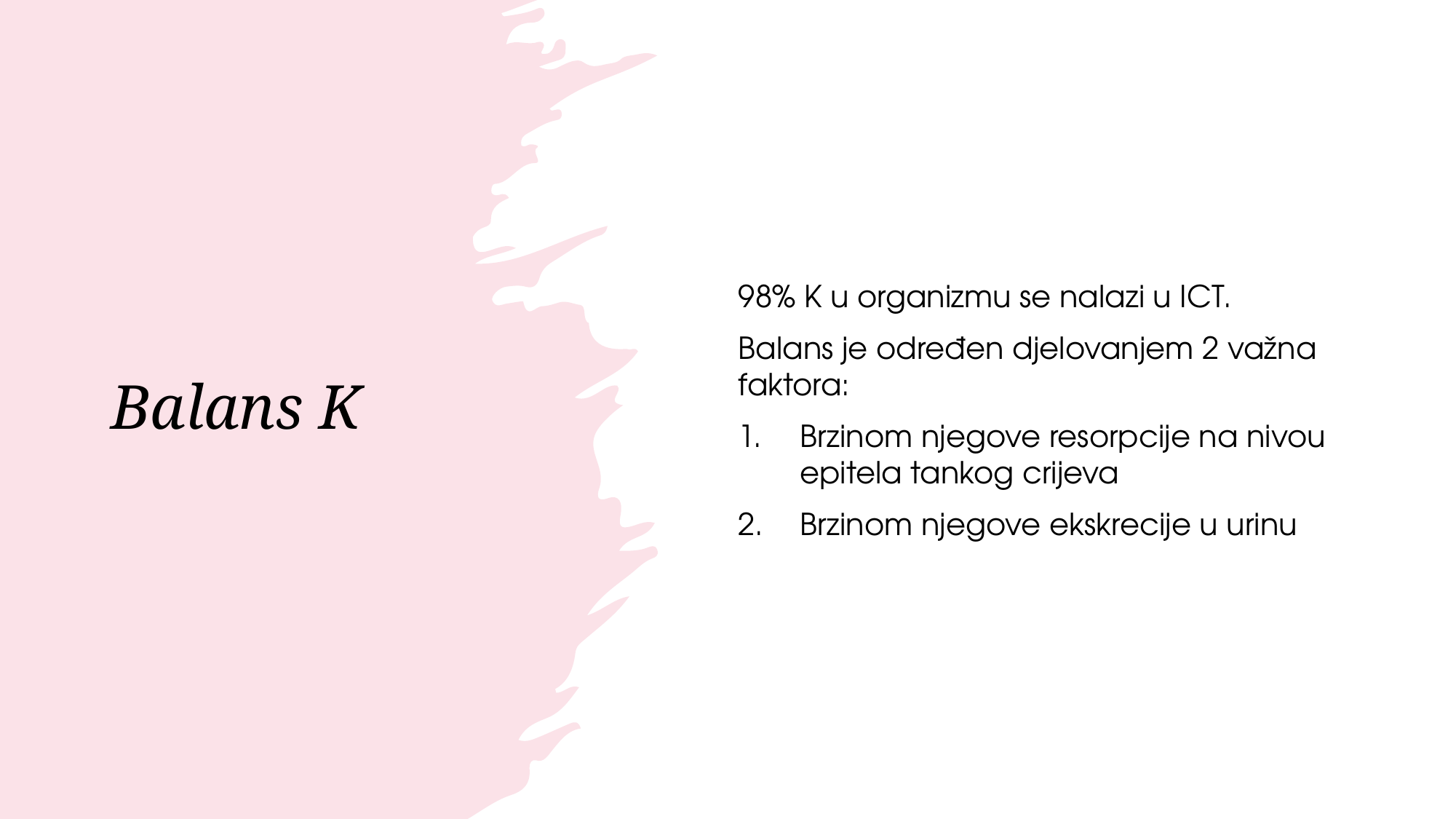

# Balans K
98% K u organizmu se nalazi u ICT.
Balans je određen djelovanjem 2 važna faktora:
Brzinom njegove resorpcije na nivou epitela tankog crijeva
Brzinom njegove ekskrecije u urinu